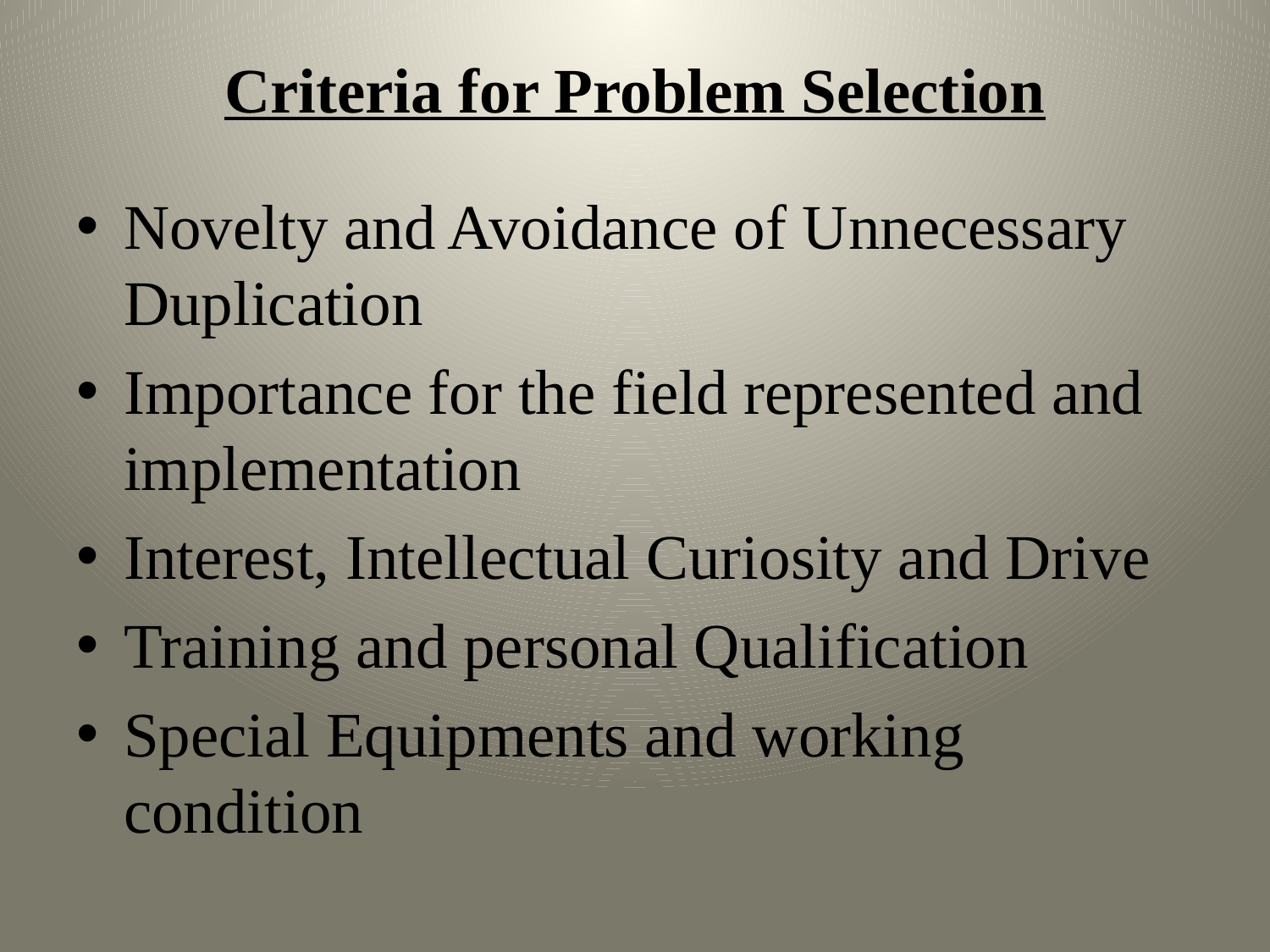

# Criteria for Problem Selection
Novelty and Avoidance of Unnecessary Duplication
Importance for the field represented and implementation
Interest, Intellectual Curiosity and Drive
Training and personal Qualification
Special Equipments and working condition